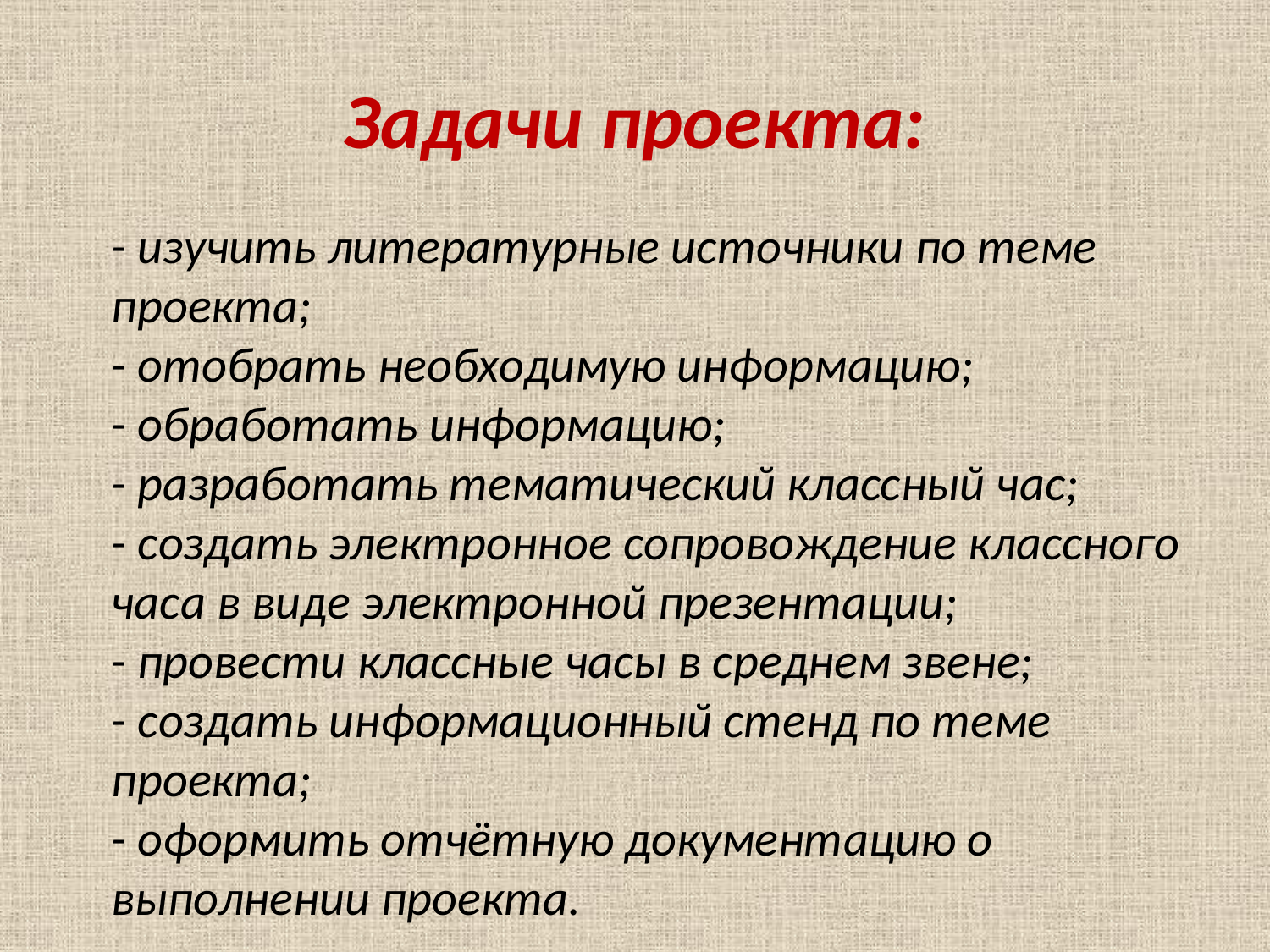

# Задачи проекта:
- изучить литературные источники по теме проекта;
- отобрать необходимую информацию;
- обработать информацию;
- разработать тематический классный час;
- создать электронное сопровождение классного часа в виде электронной презентации;
- провести классные часы в среднем звене;
- создать информационный стенд по теме проекта;
- оформить отчётную документацию о выполнении проекта.